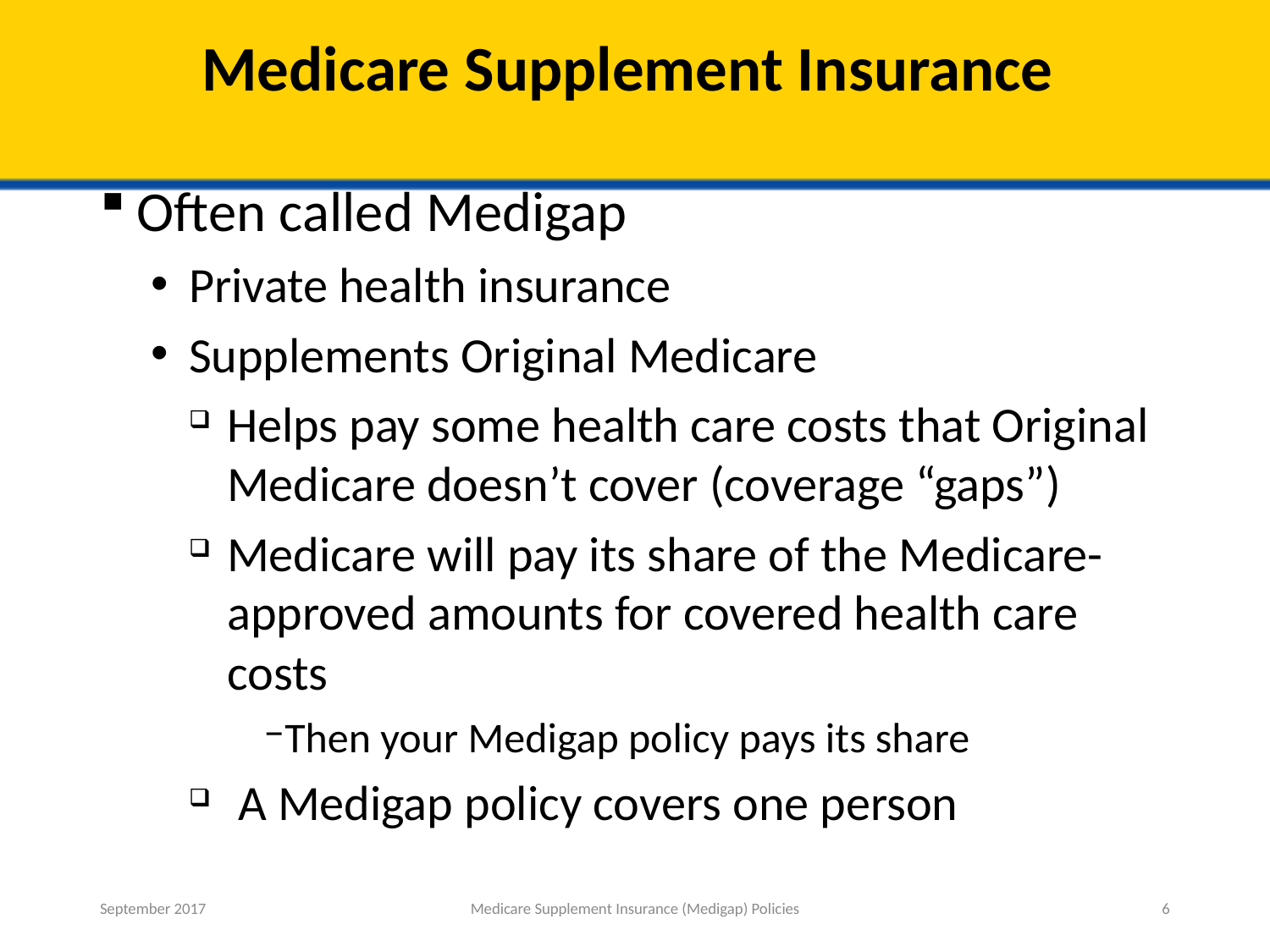

# Medicare Supplement Insurance
Often called Medigap
Private health insurance
Supplements Original Medicare
Helps pay some health care costs that Original Medicare doesn’t cover (coverage “gaps”)
Medicare will pay its share of the Medicare-approved amounts for covered health care costs
Then your Medigap policy pays its share
 A Medigap policy covers one person

September 2017
Medicare Supplement Insurance (Medigap) Policies
6